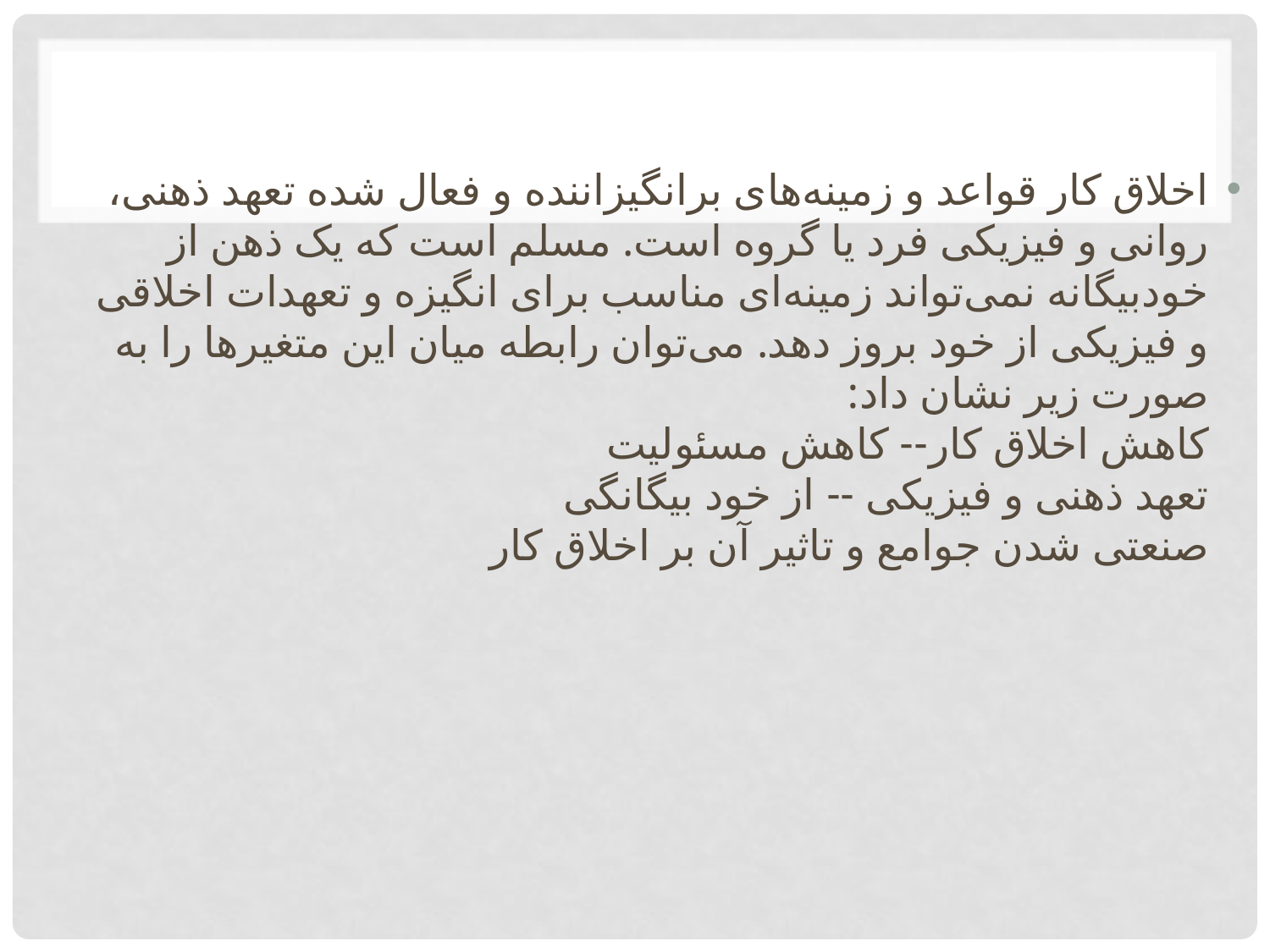

اخلاق کار قواعد و زمینه‌های برانگیزاننده و فعال شده تعهد ذهنی، روانی و فیزیکی فرد یا گروه است. مسلم است که یک ذهن از خودبیگانه نمی‌تواند زمینه‌ای مناسب برای انگیزه و تعهدات اخلاقی و فیزیکی از خود بروز دهد. می‌توان رابطه میان این متغیرها را به صورت زیر نشان داد:
کاهش اخلاق کار-- کاهش مسئولیت 
تعهد ذهنی و فیزیکی -- از خود بیگانگی 
صنعتی شدن جوامع و تاثیر آن بر اخلاق کار